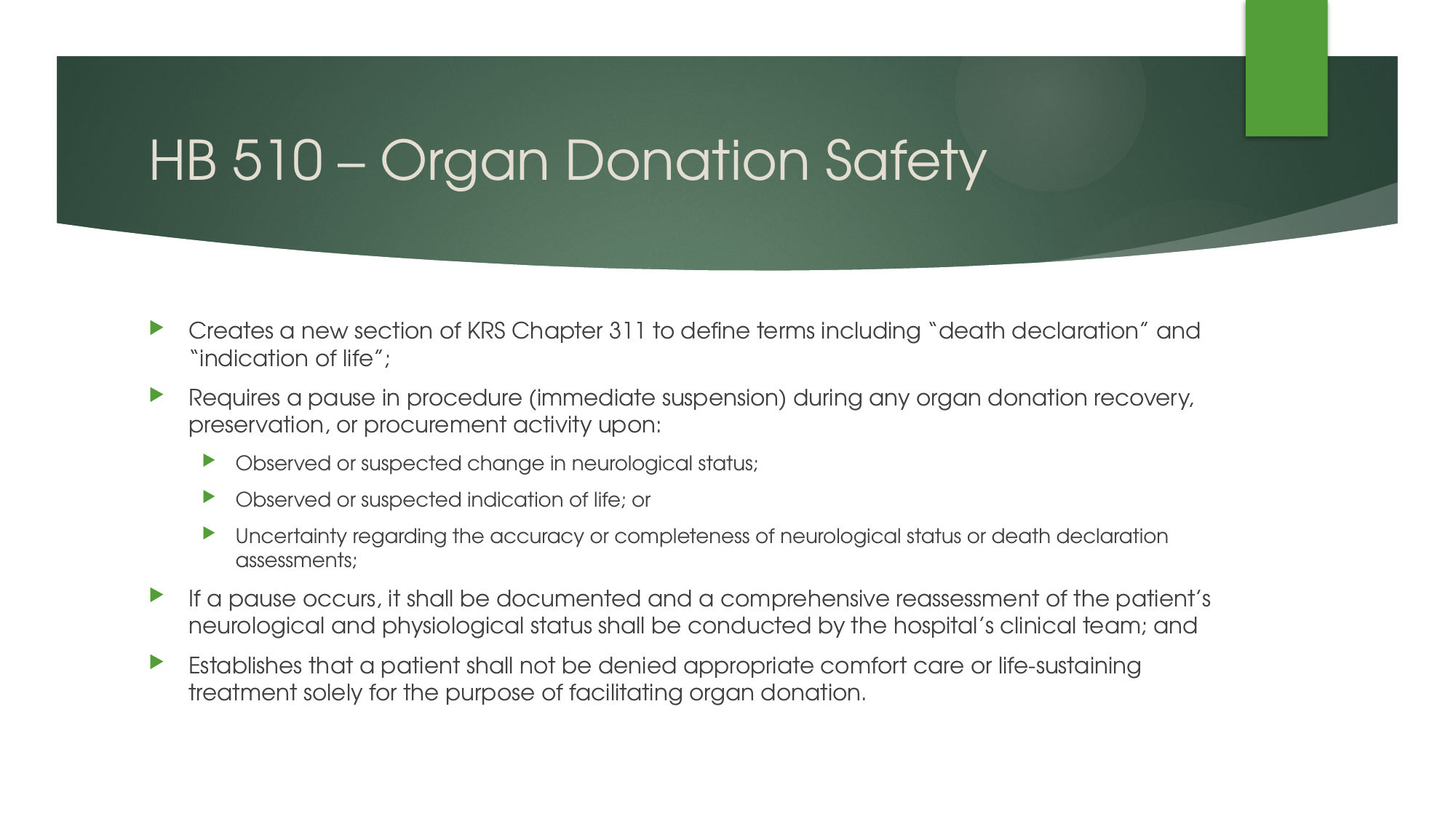

# HB 510 – Organ Donation Safety
Creates a new section of KRS Chapter 311 to define terms including “death declaration” and “indication of life”;
Requires a pause in procedure (immediate suspension) during any organ donation recovery, preservation, or procurement activity upon:
Observed or suspected change in neurological status;
Observed or suspected indication of life; or
Uncertainty regarding the accuracy or completeness of neurological status or death declaration assessments;
If a pause occurs, it shall be documented and a comprehensive reassessment of the patient’s neurological and physiological status shall be conducted by the hospital’s clinical team; and
Establishes that a patient shall not be denied appropriate comfort care or life-sustaining treatment solely for the purpose of facilitating organ donation.